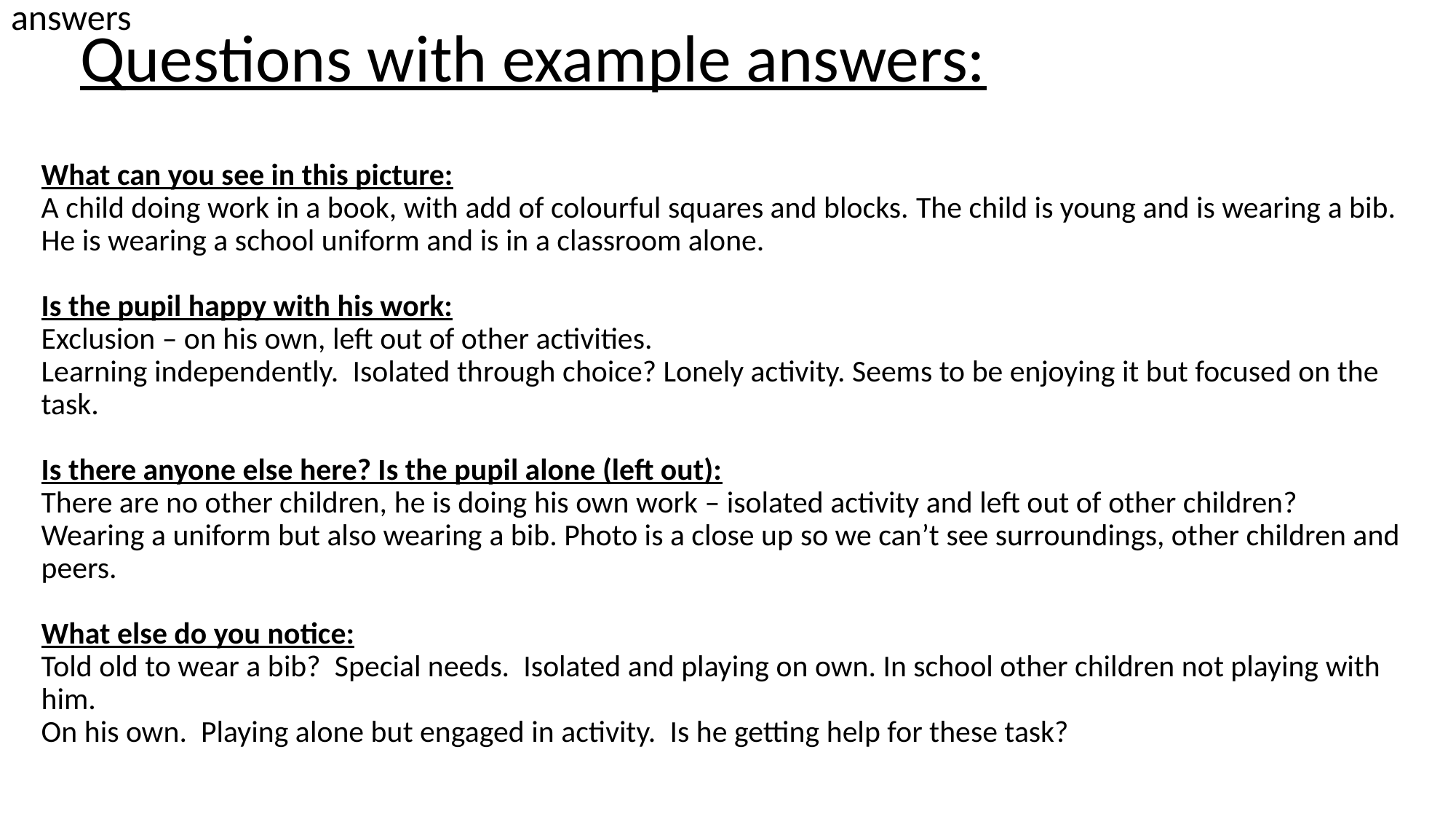

Playing alone: Questions & example answers
Questions with example answers:
What can you see in this picture:
A child doing work in a book, with add of colourful squares and blocks. The child is young and is wearing a bib. He is wearing a school uniform and is in a classroom alone.

Is the pupil happy with his work:
Exclusion – on his own, left out of other activities.
Learning independently.  Isolated through choice? Lonely activity. Seems to be enjoying it but focused on the task.

Is there anyone else here? Is the pupil alone (left out):
There are no other children, he is doing his own work – isolated activity and left out of other children?
Wearing a uniform but also wearing a bib. Photo is a close up so we can’t see surroundings, other children and peers.

What else do you notice:
Told old to wear a bib?  Special needs.  Isolated and playing on own. In school other children not playing with him.
On his own.  Playing alone but engaged in activity.  Is he getting help for these task?